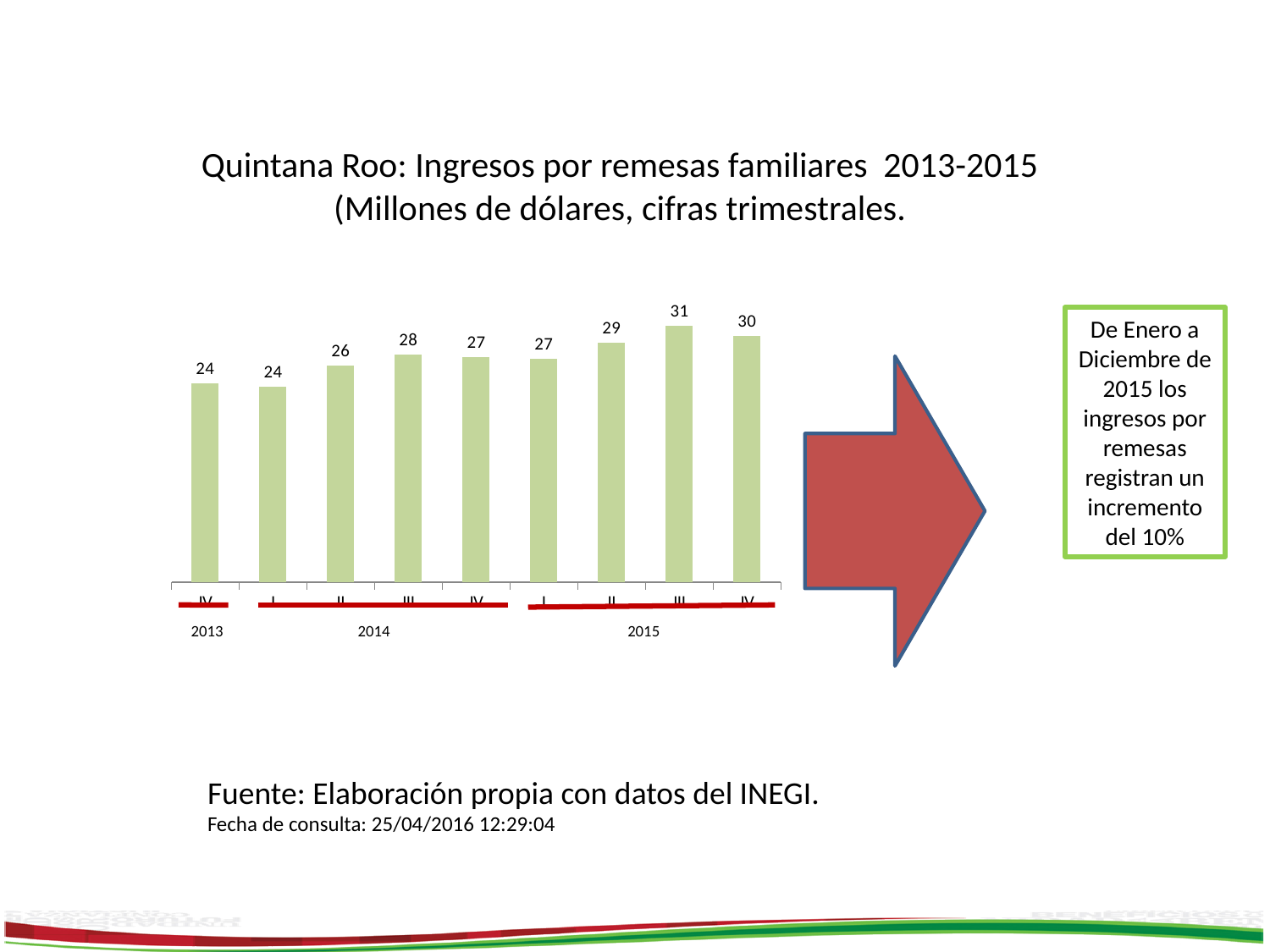

Quintana Roo: Ingresos por remesas familiares  2013-2015
(Millones de dólares, cifras trimestrales.

### Chart

| Category |  |
|---|---|
| IV | 24.1332 |
| I | 23.71679999999999 |
| II | 26.275699999999972 |
| III | 27.7011 |
| IV | 27.34929999999999 |
| I | 27.1846 |
| II | 29.104399999999988 |
| III | 31.168699999999973 |
| IV | 29.910900000000005 |
De Enero a Diciembre de 2015 los ingresos por remesas registran un incremento del 10%

2013
2014
2015
Fuente: Elaboración propia con datos del INEGI.
Fecha de consulta: 25/04/2016 12:29:04